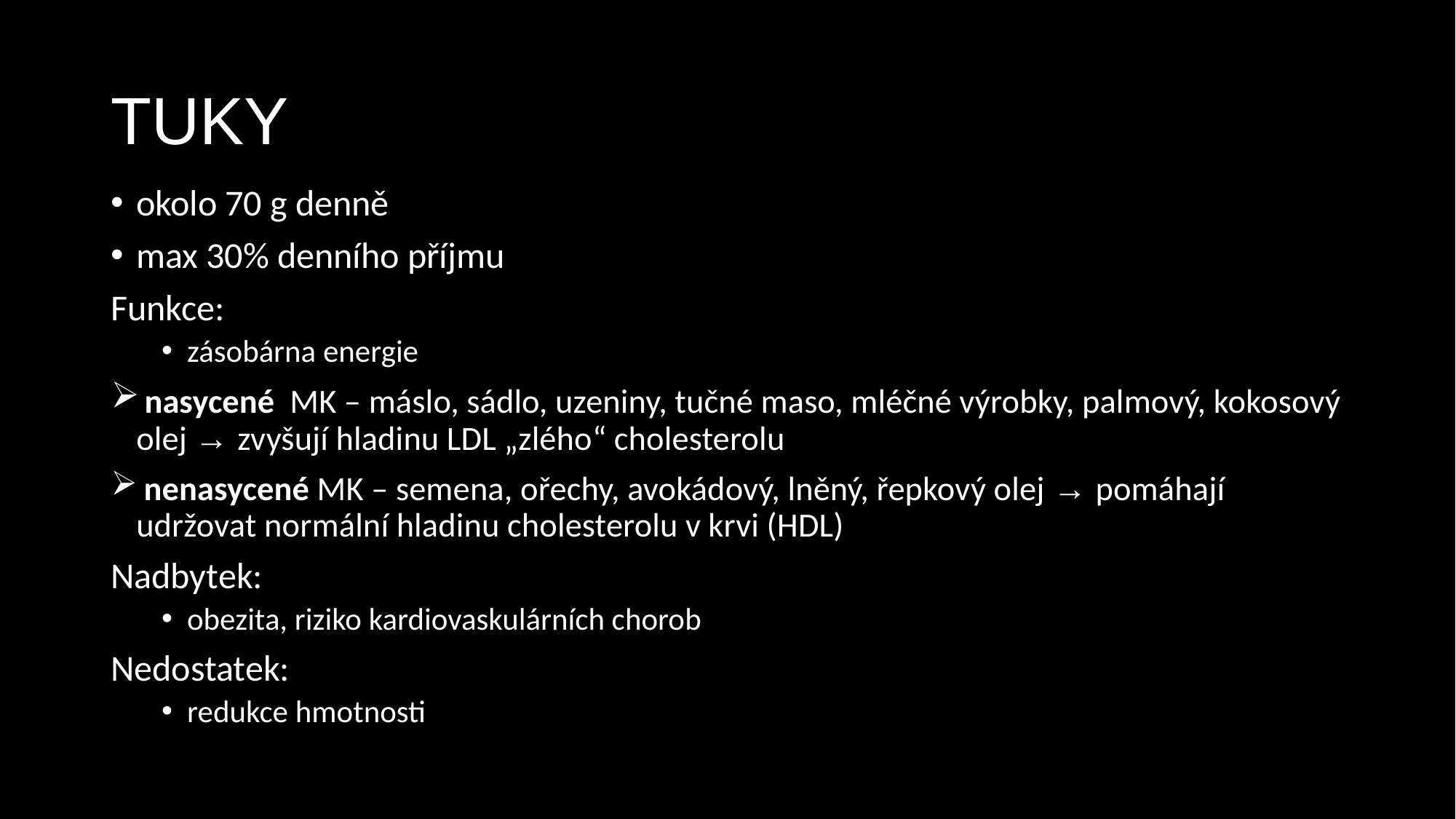

# TUKY
okolo 70 g denně
max 30% denního příjmu
Funkce:
zásobárna energie
 nasycené  MK – máslo, sádlo, uzeniny, tučné maso, mléčné výrobky, palmový, kokosový olej → zvyšují hladinu LDL „zlého“ cholesterolu
 nenasycené MK – semena, ořechy, avokádový, lněný, řepkový olej → pomáhají udržovat normální hladinu cholesterolu v krvi (HDL)
Nadbytek:
obezita, riziko kardiovaskulárních chorob
Nedostatek:
redukce hmotnosti